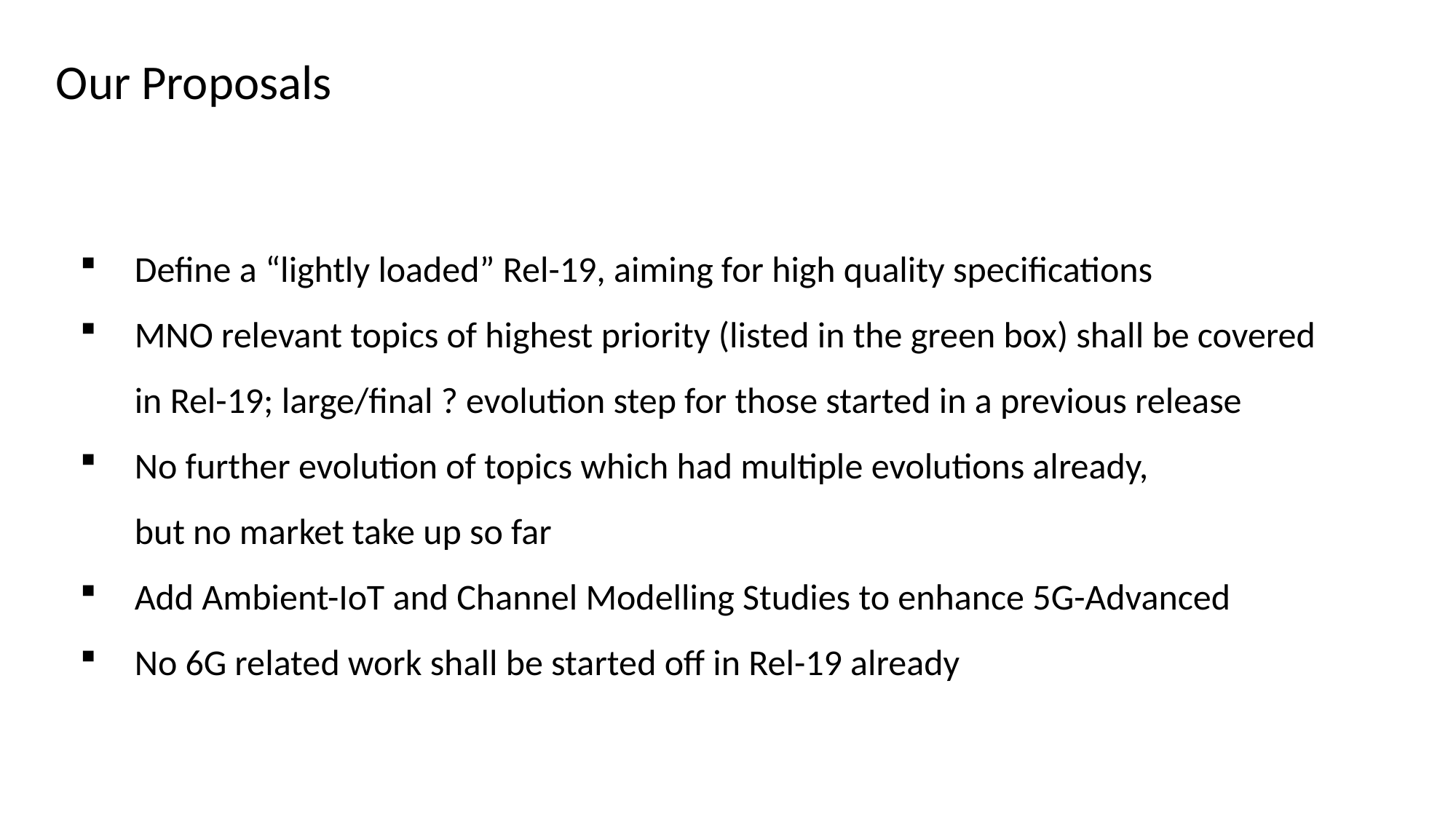

# Our Proposals
Define a “lightly loaded” Rel-19, aiming for high quality specifications
MNO relevant topics of highest priority (listed in the green box) shall be covered
in Rel-19; large/final ? evolution step for those started in a previous release
No further evolution of topics which had multiple evolutions already,
but no market take up so far
Add Ambient-IoT and Channel Modelling Studies to enhance 5G-Advanced
No 6G related work shall be started off in Rel-19 already